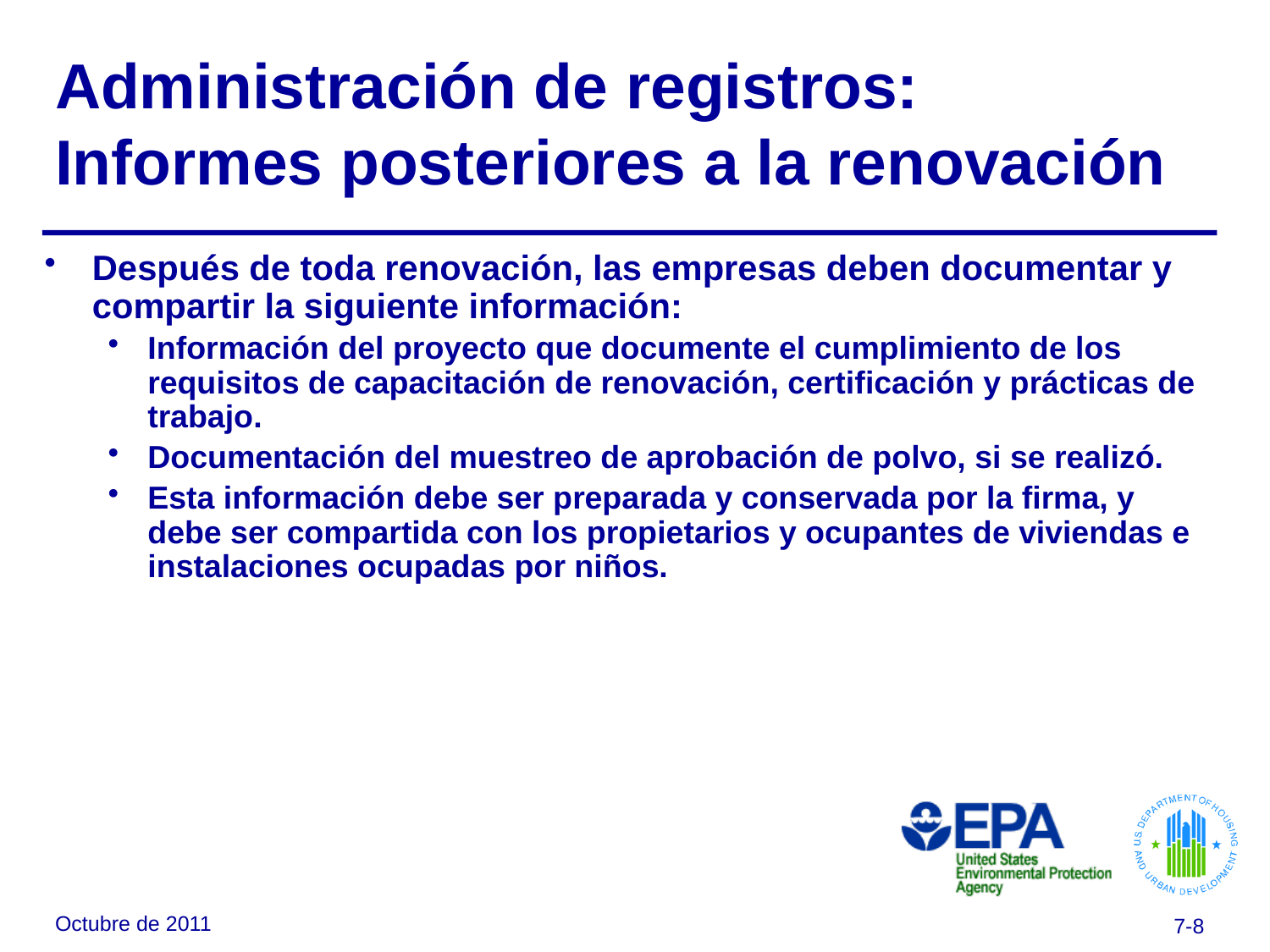

# Administración de registros: Informes posteriores a la renovación
Después de toda renovación, las empresas deben documentar y compartir la siguiente información:
Información del proyecto que documente el cumplimiento de los requisitos de capacitación de renovación, certificación y prácticas de trabajo.
Documentación del muestreo de aprobación de polvo, si se realizó.
Esta información debe ser preparada y conservada por la firma, y debe ser compartida con los propietarios y ocupantes de viviendas e instalaciones ocupadas por niños.

Octubre de 2011
7-8